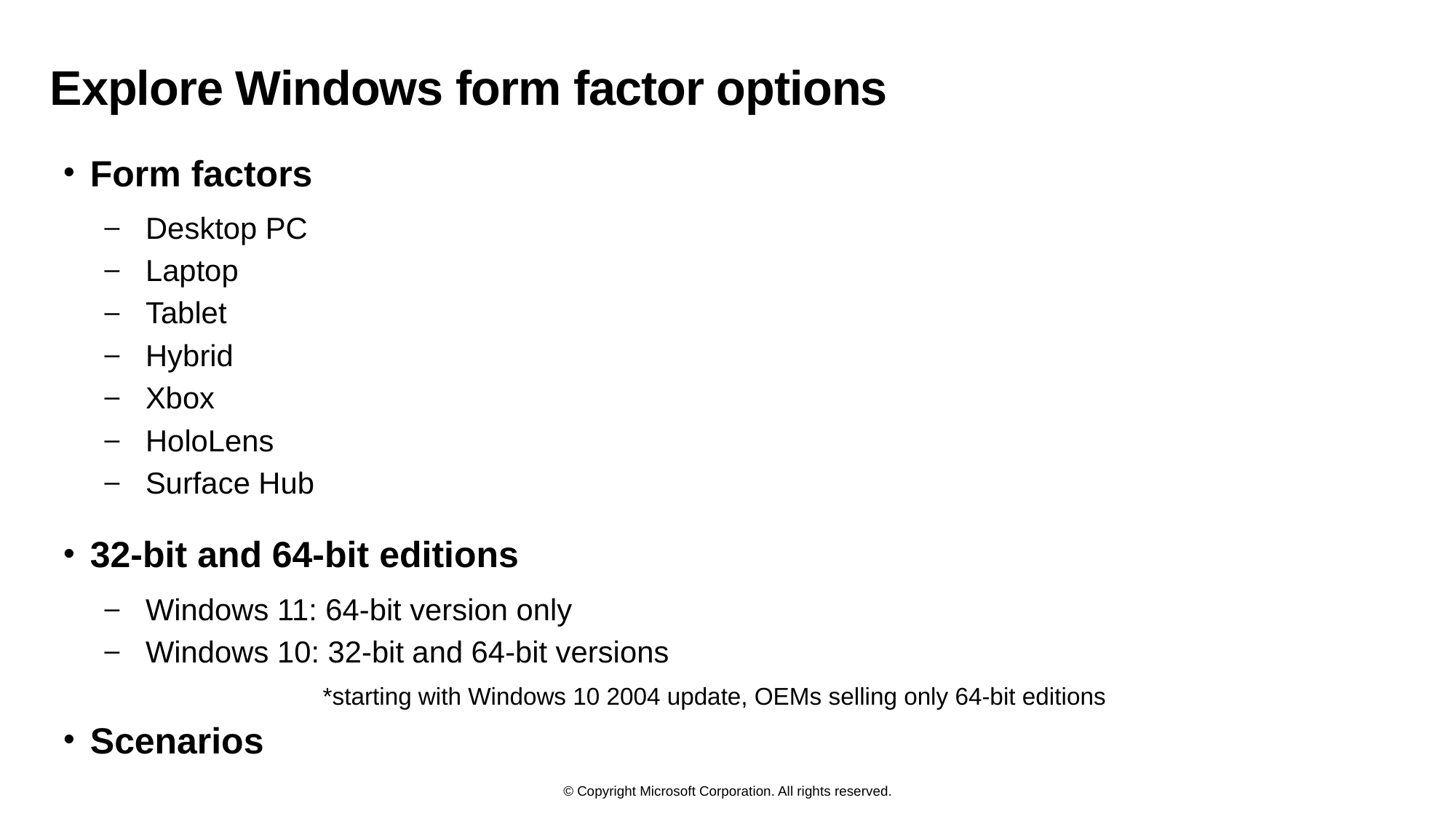

# Explore Windows form factor options
Form factors
Desktop PC
Laptop
Tablet
Hybrid
Xbox
HoloLens
Surface Hub

32-bit and 64-bit editions
Windows 11: 64-bit version only
Windows 10: 32-bit and 64-bit versions
		*starting with Windows 10 2004 update, OEMs selling only 64-bit editions
Scenarios